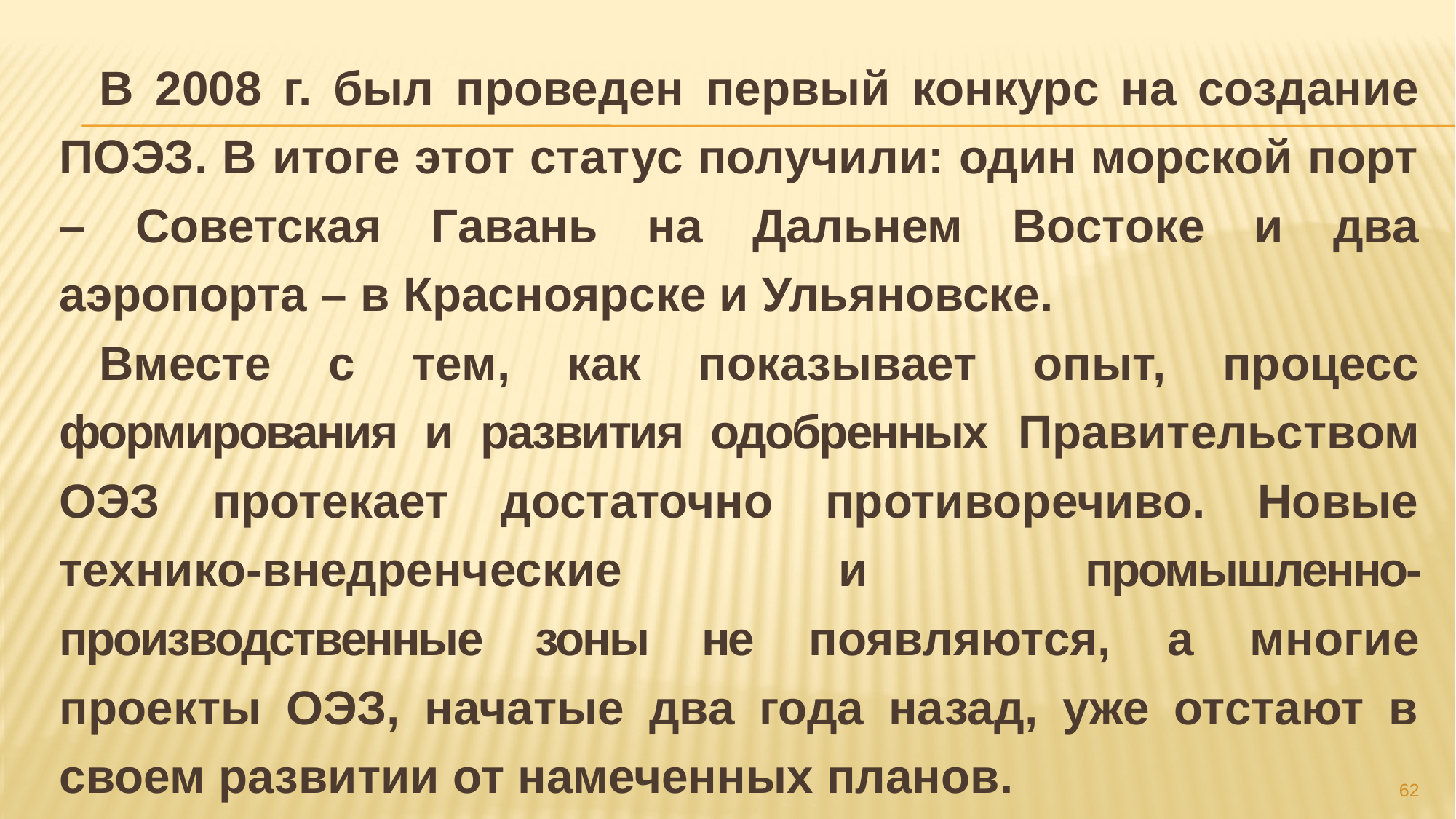

В 2008 г. был проведен первый конкурс на создание ПОЭЗ. В итоге этот статус получили: один морской порт – Советская Гавань на Дальнем Востоке и два аэропорта – в Красноярске и Ульяновске.
Вместе с тем, как показывает опыт, процесс формирования и развития одобренных Правительством ОЭЗ протекает достаточно противоречиво. Новые технико-внедренческие и промышленно-производственные зоны не появляются, а многие проекты ОЭЗ, начатые два года назад, уже отстают в своем развитии от намеченных планов.
#
62